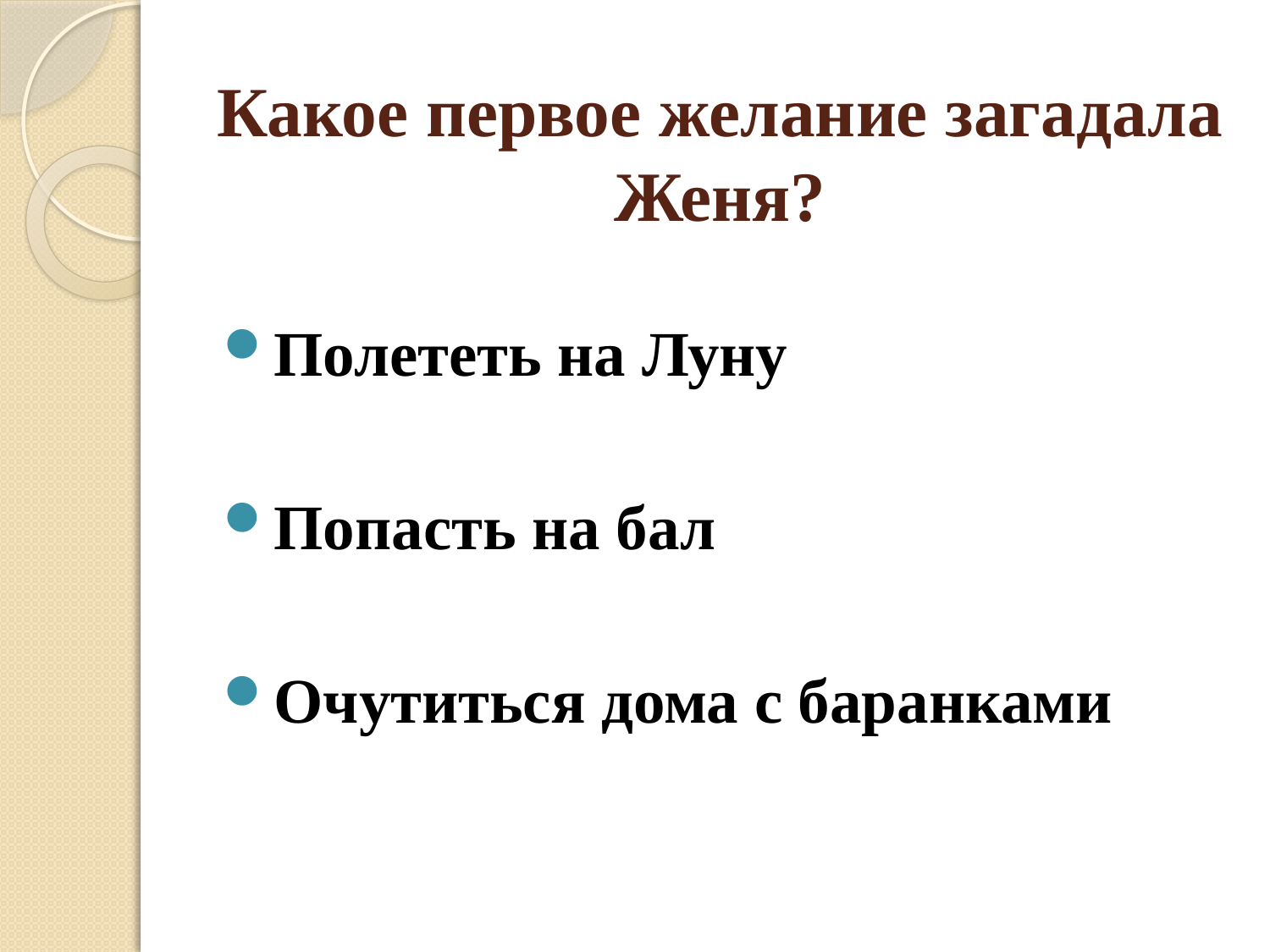

# Какое первое желание загадала Женя?
Полететь на Луну

Попасть на бал

Очутиться дома с баранками